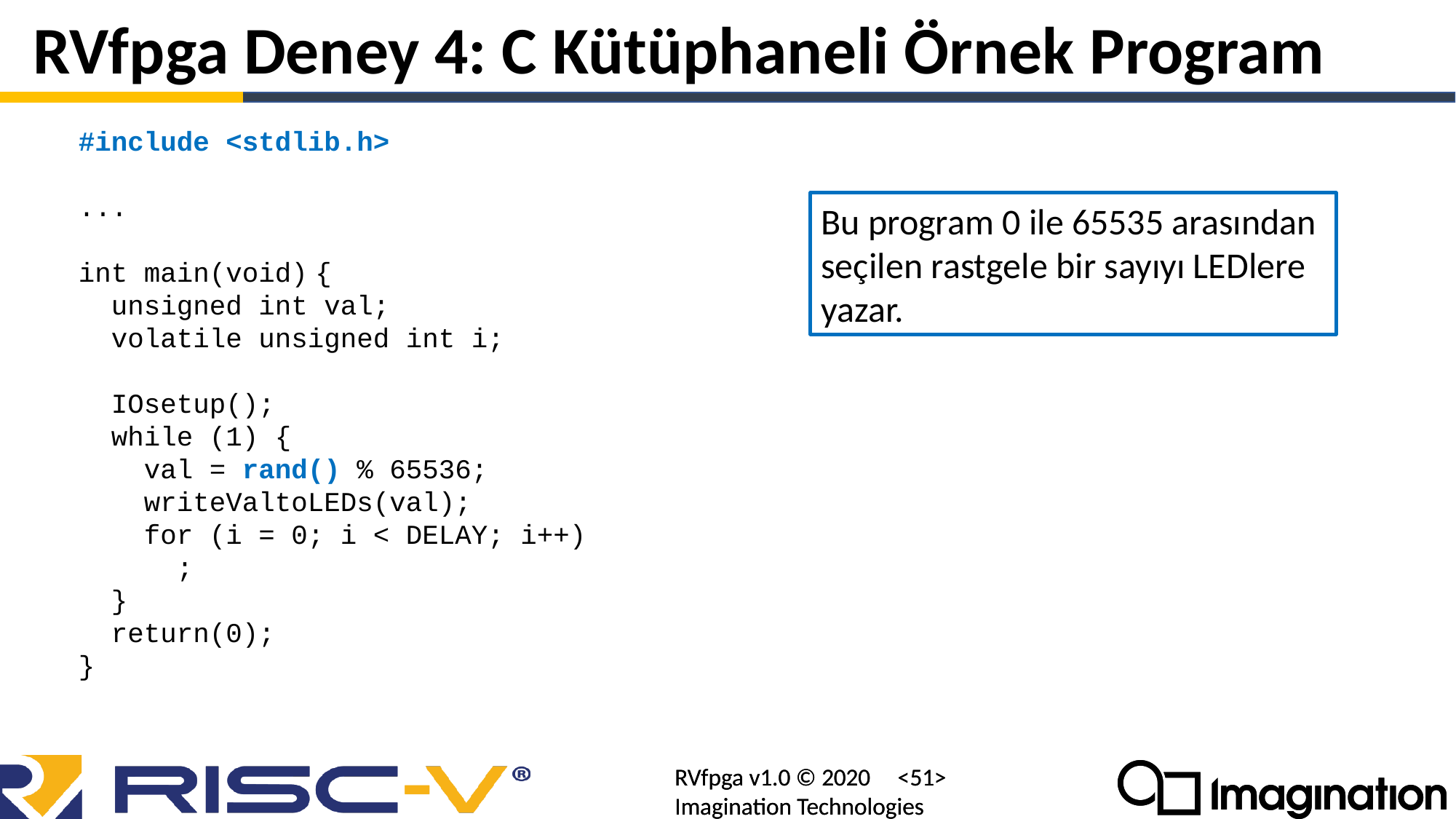

# RVfpga Deney 4: C Kütüphaneli Örnek Program
#include <stdlib.h>

...

int main(void) {
  unsigned int val;
  volatile unsigned int i;

  IOsetup();
  while (1) {
    val = rand() % 65536;
    writeValtoLEDs(val);
    for (i = 0; i < DELAY; i++)
      ;
  }
  return(0);
}
Bu program 0 ile 65535 arasından seçilen rastgele bir sayıyı LEDlere yazar.